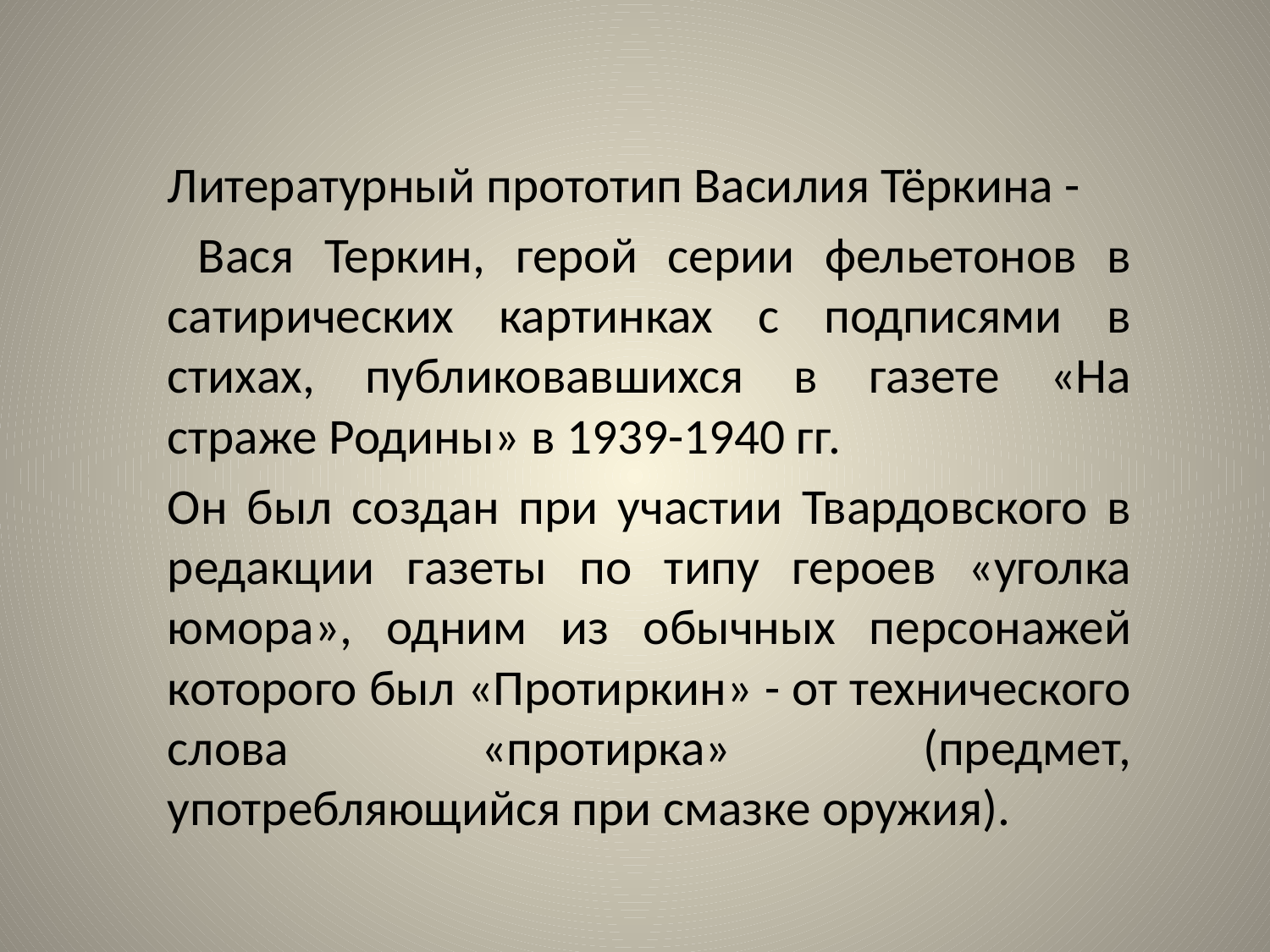

Литературный прототип Василия Тёркина -
 Вася Теркин, герой серии фельетонов в сатирических картинках с подписями в стихах, публиковавшихся в газете «На страже Родины» в 1939-1940 гг.
Он был создан при участии Твардовского в редакции газеты по типу героев «уголка юмора», одним из обычных персонажей которого был «Протиркин» - от технического слова «протирка» (предмет, употребляющийся при смазке оружия).